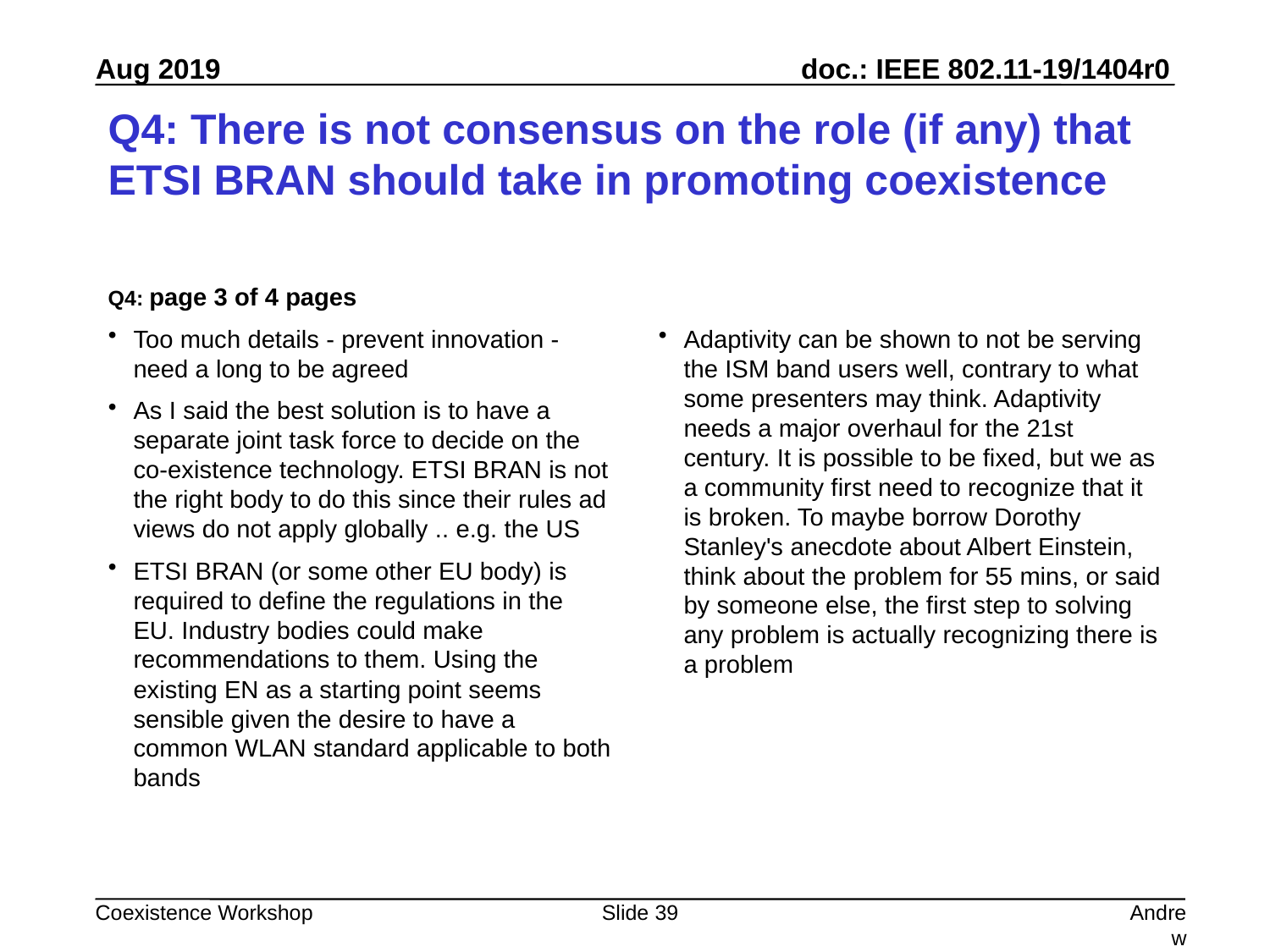

# Q4: There is not consensus on the role (if any) that ETSI BRAN should take in promoting coexistence
Q4: page 3 of 4 pages
Too much details - prevent innovation - need a long to be agreed
As I said the best solution is to have a separate joint task force to decide on the co-existence technology. ETSI BRAN is not the right body to do this since their rules ad views do not apply globally .. e.g. the US
ETSI BRAN (or some other EU body) is required to define the regulations in the EU. Industry bodies could make recommendations to them. Using the existing EN as a starting point seems sensible given the desire to have a common WLAN standard applicable to both bands

Adaptivity can be shown to not be serving the ISM band users well, contrary to what some presenters may think. Adaptivity needs a major overhaul for the 21st century. It is possible to be fixed, but we as a community first need to recognize that it is broken. To maybe borrow Dorothy Stanley's anecdote about Albert Einstein, think about the problem for 55 mins, or said by someone else, the first step to solving any problem is actually recognizing there is a problem
Slide 39
Andrew Myles, Cisco